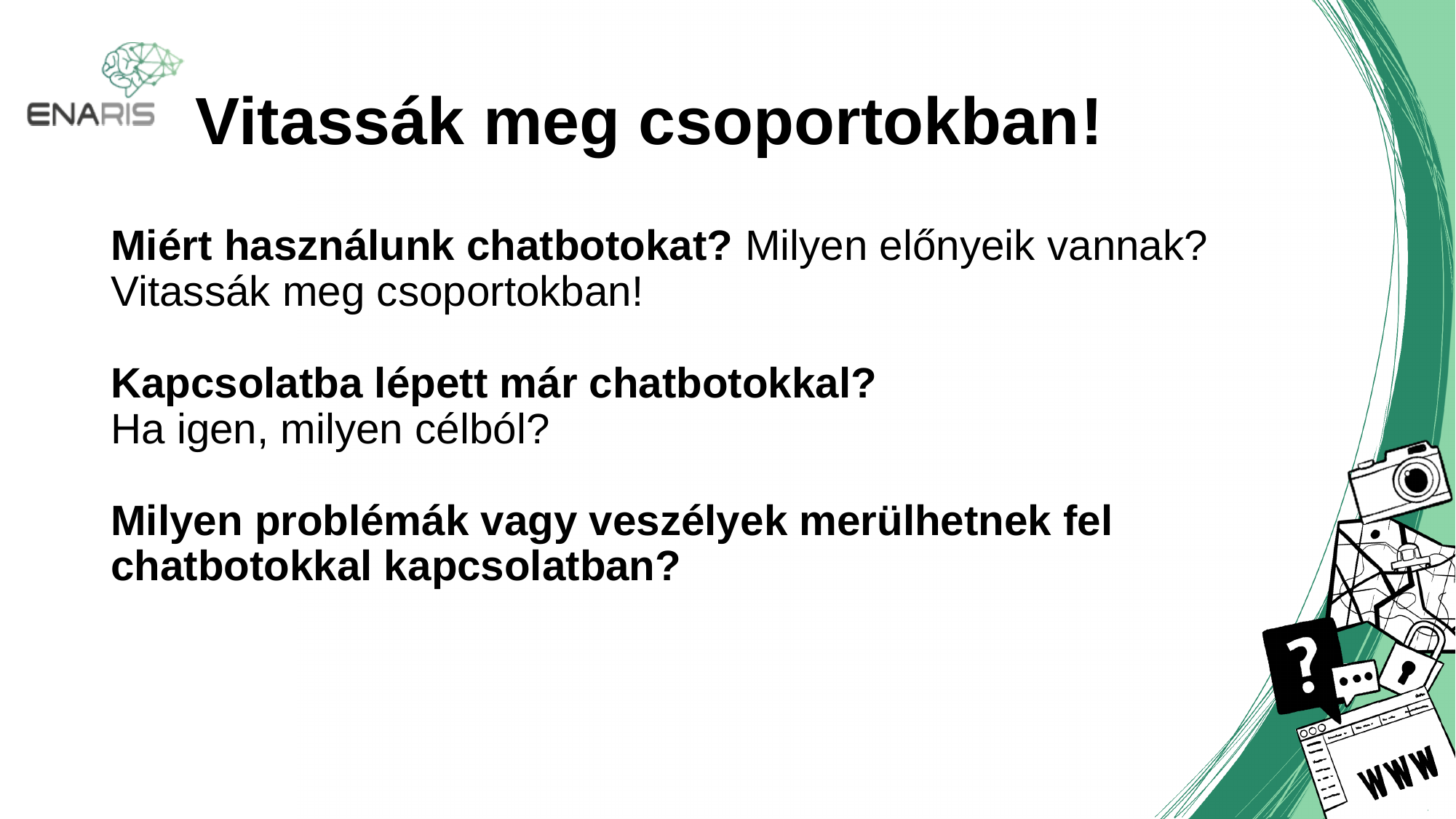

# Vitassák meg csoportokban!
Miért használunk chatbotokat? Milyen előnyeik vannak?
Vitassák meg csoportokban!
Kapcsolatba lépett már chatbotokkal?
Ha igen, milyen célból?
Milyen problémák vagy veszélyek merülhetnek fel chatbotokkal kapcsolatban?